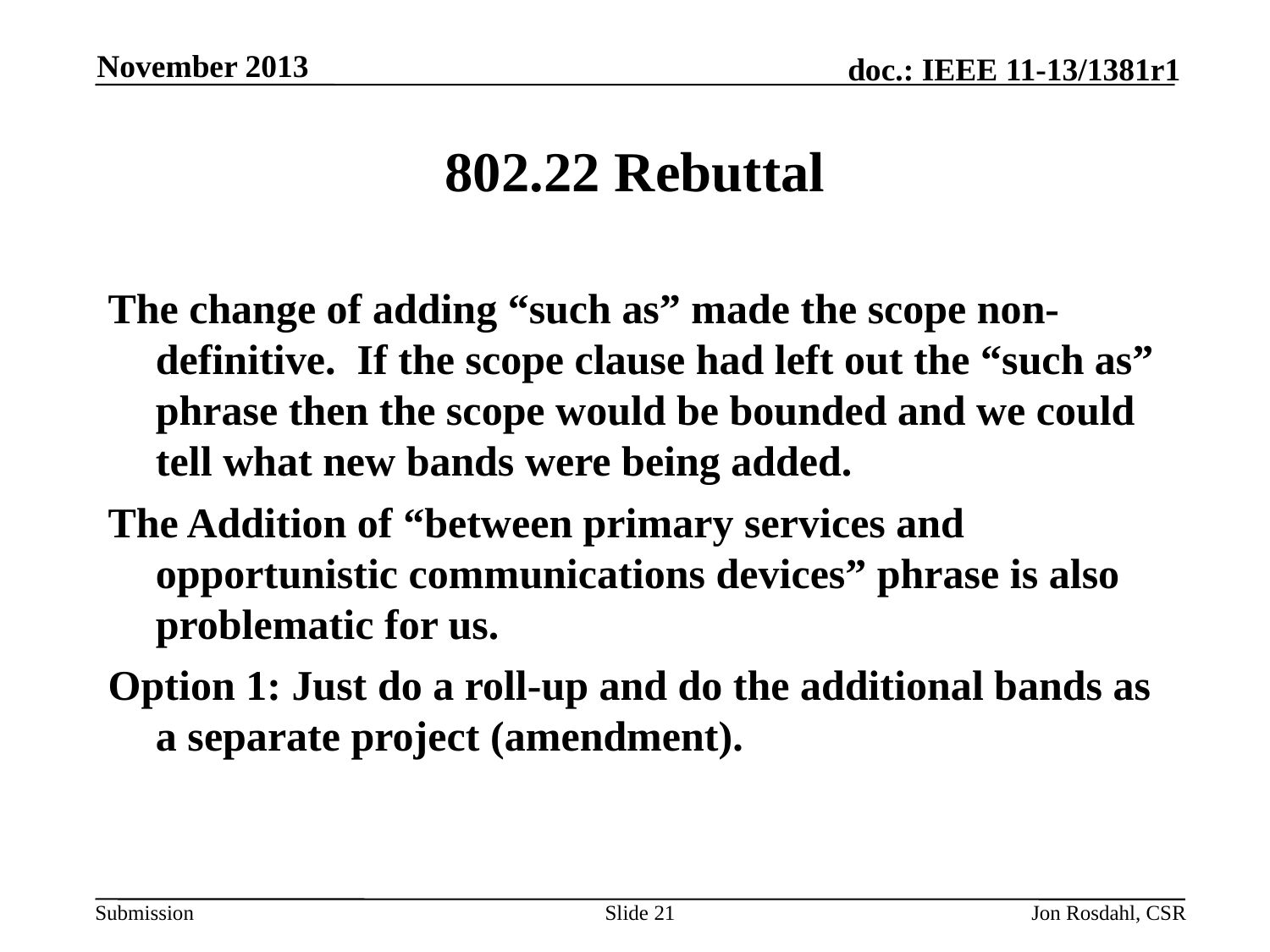

November 2013
# 802.22 Rebuttal
The change of adding “such as” made the scope non-definitive.  If the scope clause had left out the “such as” phrase then the scope would be bounded and we could tell what new bands were being added.
The Addition of “between primary services and opportunistic communications devices” phrase is also problematic for us.
Option 1: Just do a roll-up and do the additional bands as a separate project (amendment).
Slide 21
Jon Rosdahl, CSR